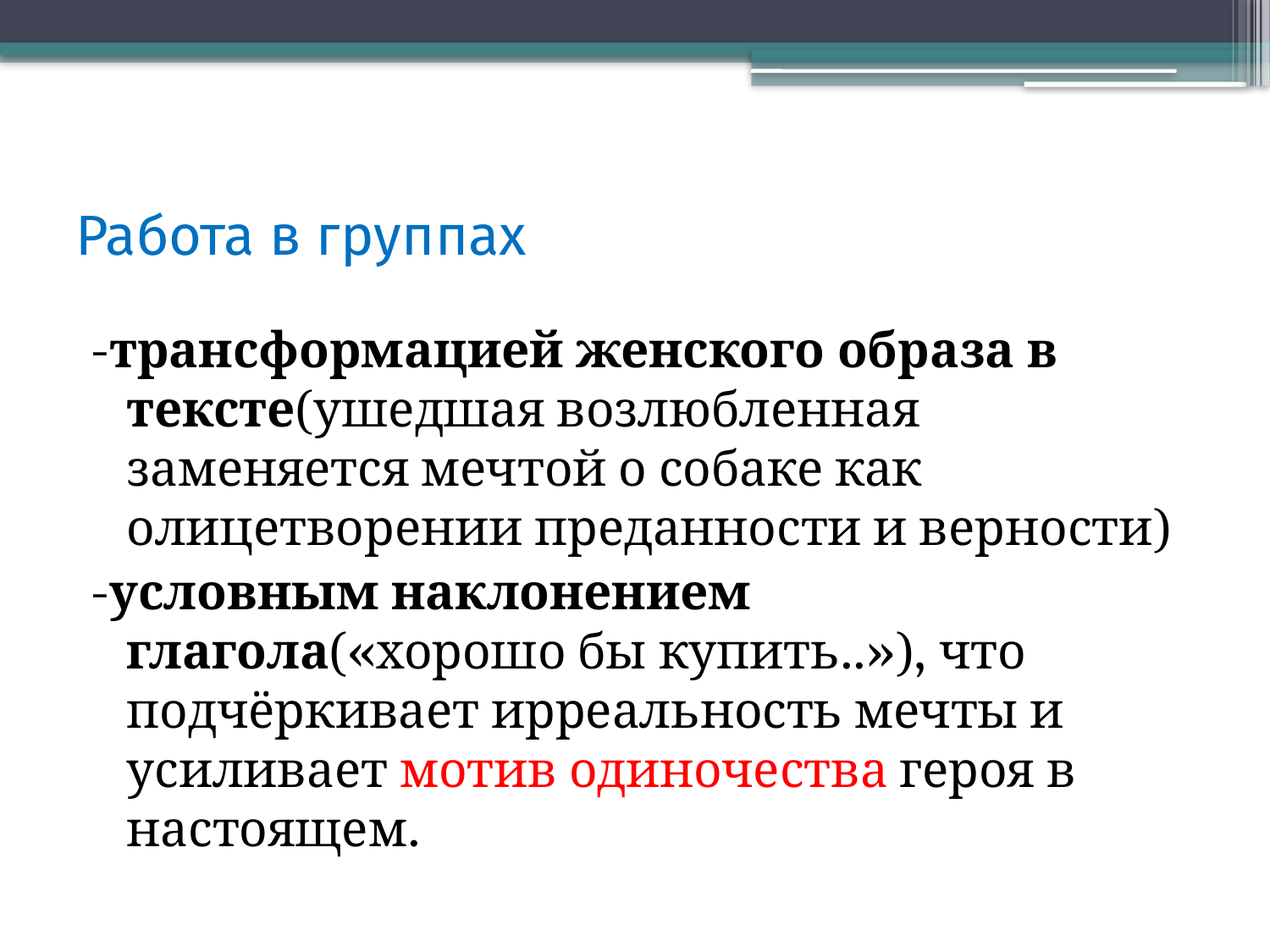

# Работа в группах
-трансформацией женского образа в тексте(ушедшая возлюбленная заменяется мечтой о собаке как олицетворении преданности и верности)
-условным наклонением глагола(«хорошо бы купить..»), что подчёркивает ирреальность мечты и усиливает мотив одиночества героя в настоящем.